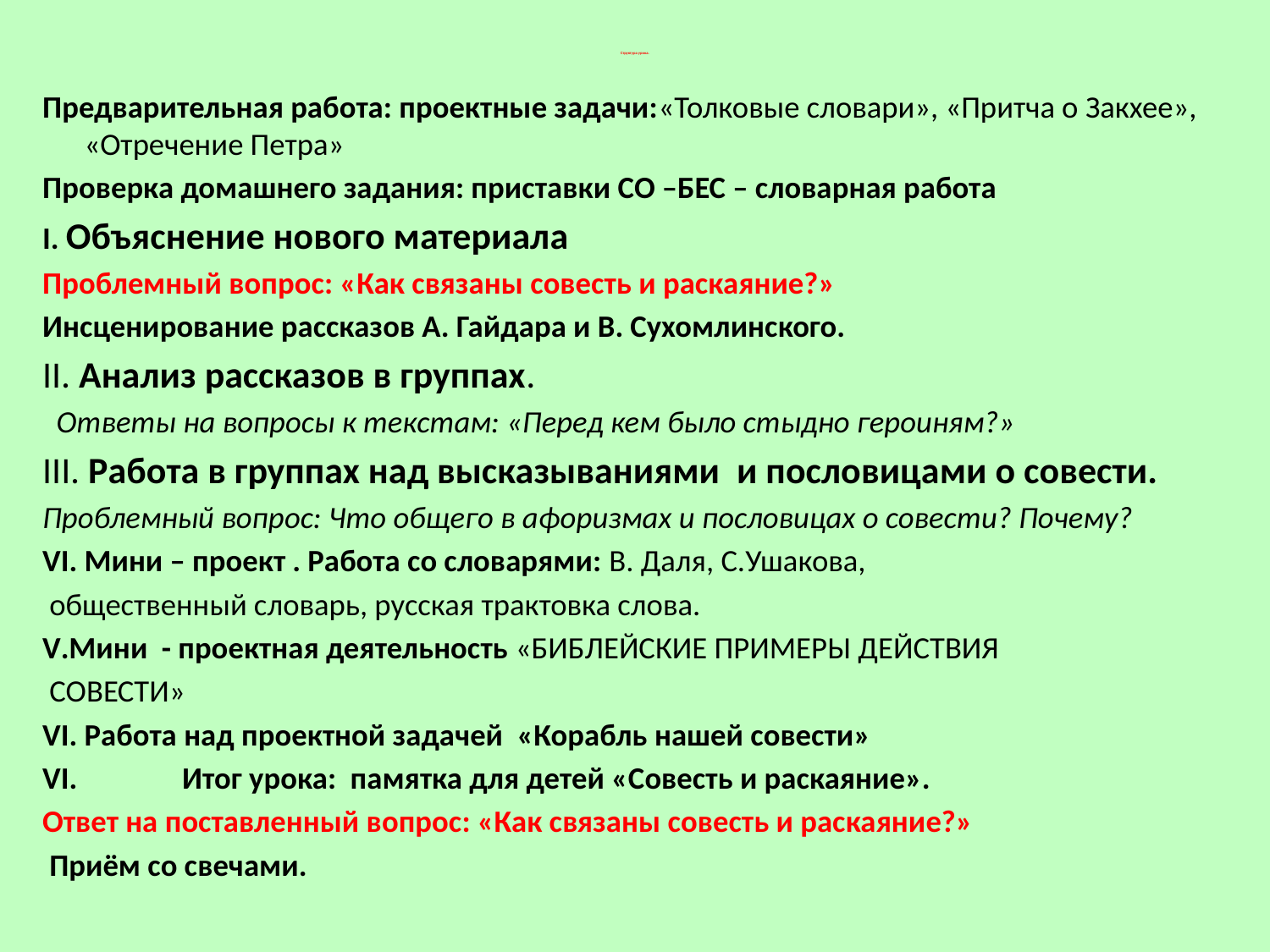

# Структура урока.

Предварительная работа: проектные задачи:«Толковые словари», «Притча о Закхее», «Отречение Петра»
Проверка домашнего задания: приставки СО –БЕС – словарная работа
I. Объяснение нового материала
Проблемный вопрос: «Как связаны совесть и раскаяние?»
Инсценирование рассказов А. Гайдара и В. Сухомлинского.
II. Анализ рассказов в группах.
  Ответы на вопросы к текстам: «Перед кем было стыдно героиням?»
III. Работа в группах над высказываниями  и пословицами о совести.
Проблемный вопрос: Что общего в афоризмах и пословицах о совести? Почему?
VI. Мини – проект . Работа со словарями: В. Даля, С.Ушакова,
 общественный словарь, русская трактовка слова.
V.Мини  - проектная деятельность «БИБЛЕЙСКИЕ ПРИМЕРЫ ДЕЙСТВИЯ
 СОВЕСТИ»
VI. Работа над проектной задачей  «Корабль нашей совести»
Итог урока:  памятка для детей «Совесть и раскаяние».
Ответ на поставленный вопрос: «Как связаны совесть и раскаяние?»
 Приём со свечами.